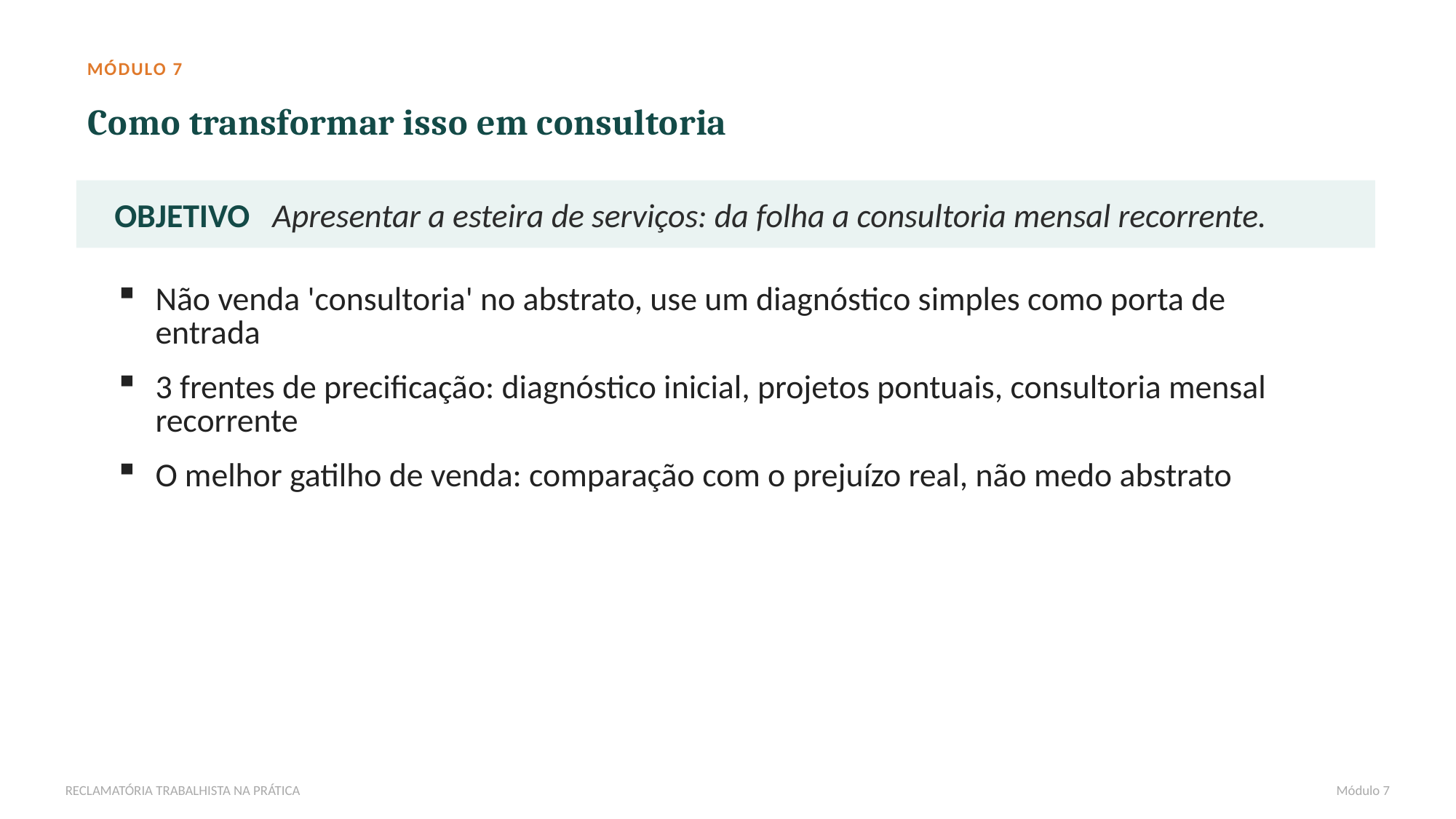

MÓDULO 7
Como transformar isso em consultoria

OBJETIVO   Apresentar a esteira de serviços: da folha a consultoria mensal recorrente.
Não venda 'consultoria' no abstrato, use um diagnóstico simples como porta de entrada
3 frentes de precificação: diagnóstico inicial, projetos pontuais, consultoria mensal recorrente
O melhor gatilho de venda: comparação com o prejuízo real, não medo abstrato
RECLAMATÓRIA TRABALHISTA NA PRÁTICA
Módulo 7